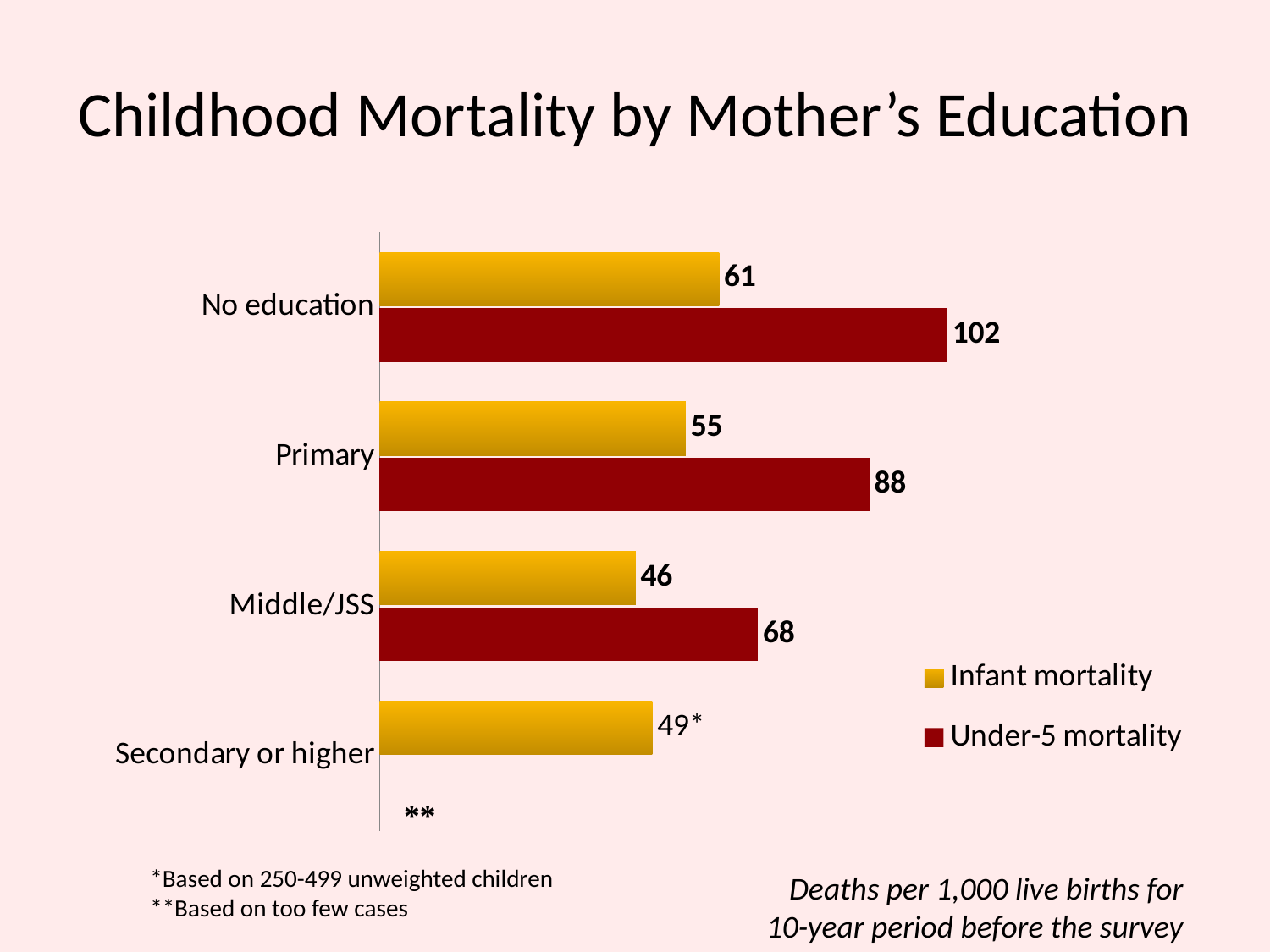

# Childhood Mortality by Mother’s Education

### Chart

| Category | Under-5 mortality | Infant mortality |
|---|---|---|
| Secondary or higher | None | 49.0 |
| Middle/JSS | 68.0 | 46.0 |
| Primary | 88.0 | 55.0 |
| No education | 102.0 | 61.0 |
*Based on 250-499 unweighted children
**Based on too few cases
Deaths per 1,000 live births for 10-year period before the survey